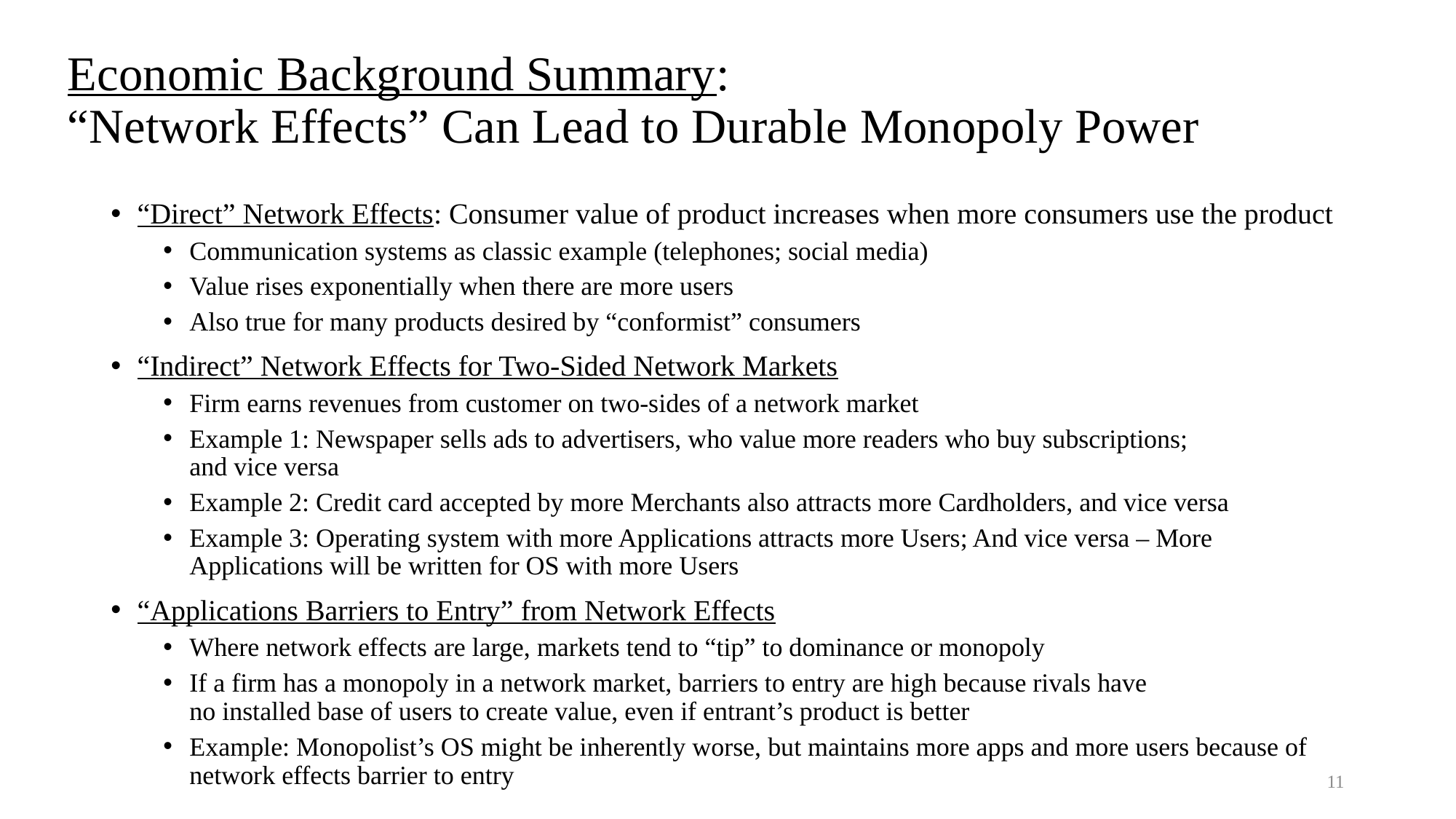

# Economic Background Summary: “Network Effects” Can Lead to Durable Monopoly Power
“Direct” Network Effects: Consumer value of product increases when more consumers use the product
Communication systems as classic example (telephones; social media)
Value rises exponentially when there are more users
Also true for many products desired by “conformist” consumers
“Indirect” Network Effects for Two-Sided Network Markets
Firm earns revenues from customer on two-sides of a network market
Example 1: Newspaper sells ads to advertisers, who value more readers who buy subscriptions;
and vice versa
Example 2: Credit card accepted by more Merchants also attracts more Cardholders, and vice versa
Example 3: Operating system with more Applications attracts more Users; And vice versa – More Applications will be written for OS with more Users
“Applications Barriers to Entry” from Network Effects
Where network effects are large, markets tend to “tip” to dominance or monopoly
If a firm has a monopoly in a network market, barriers to entry are high because rivals have
no installed base of users to create value, even if entrant’s product is better
Example: Monopolist’s OS might be inherently worse, but maintains more apps and more users because of network effects barrier to entry

11